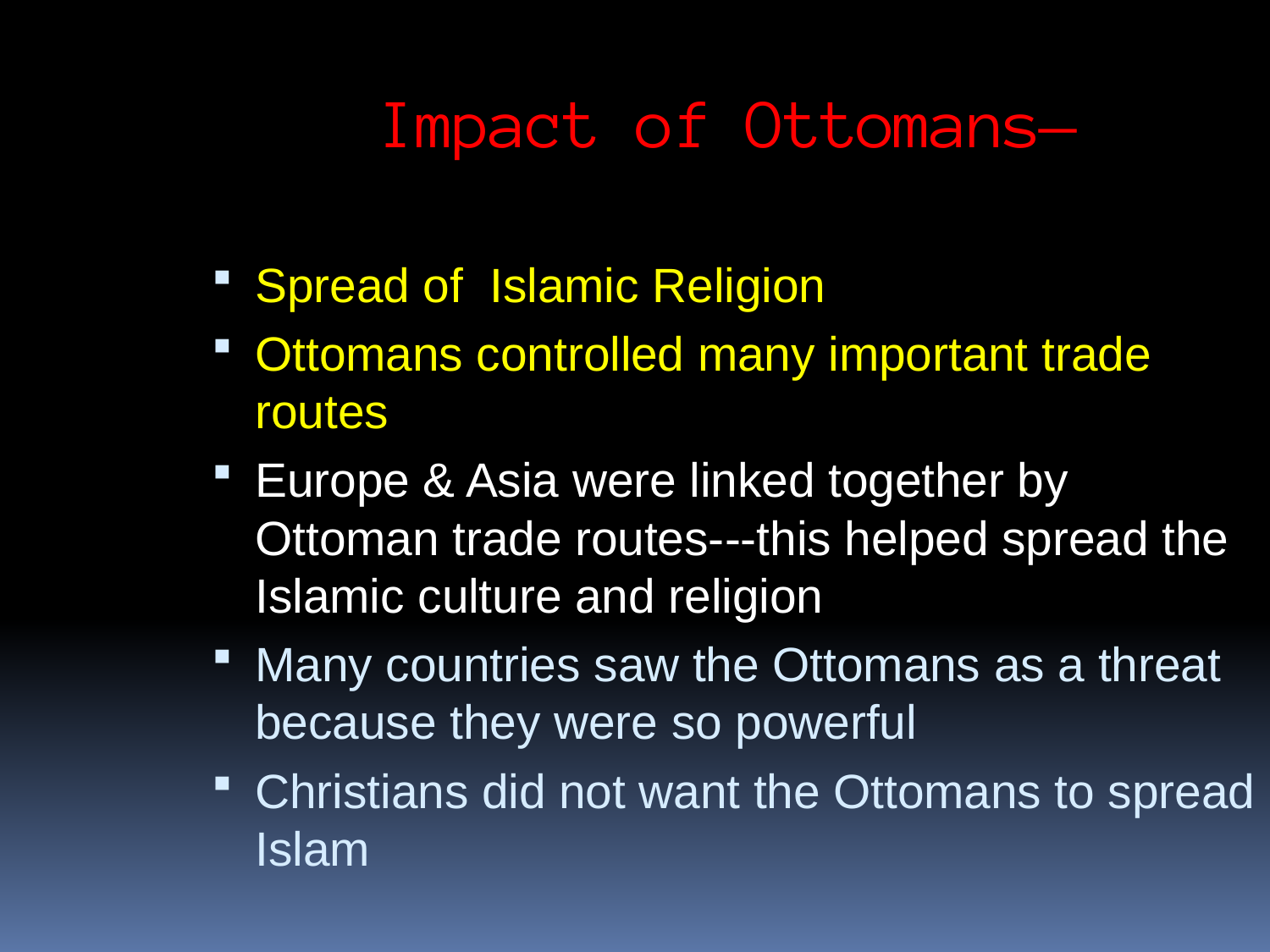

Impact of Ottomans—
Spread of  Islamic Religion
Ottomans controlled many important trade routes
Europe & Asia were linked together by Ottoman trade routes---this helped spread the Islamic culture and religion
Many countries saw the Ottomans as a threat because they were so powerful
Christians did not want the Ottomans to spread Islam